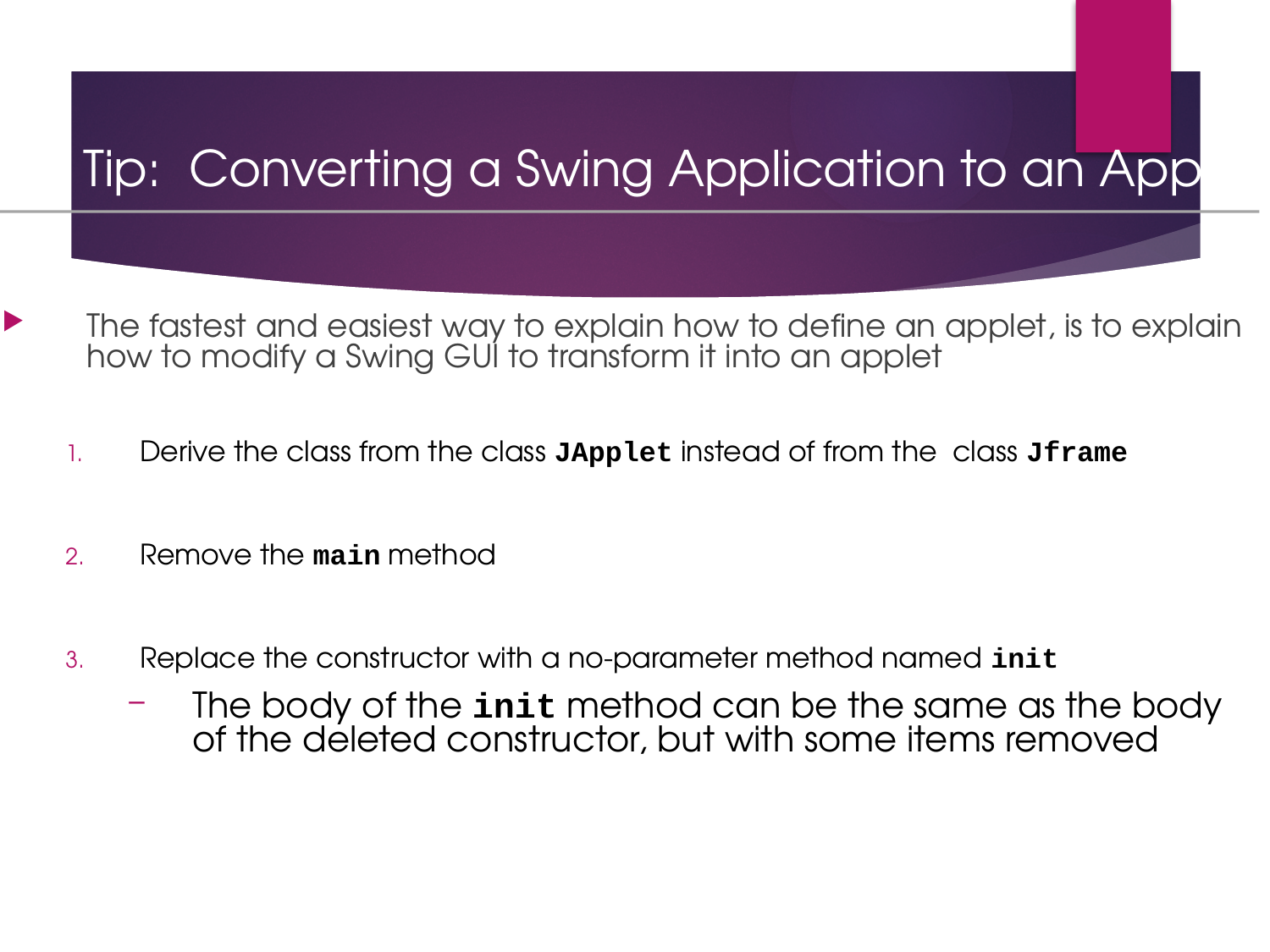

# Tip:  Converting a Swing Application to an Applet

The fastest and easiest way to explain how to define an applet, is to explain how to modify a Swing GUI to transform it into an applet

Derive the class from the class JApplet instead of from the  class Jframe

Remove the main method

Replace the constructor with a no-parameter method named init
The body of the init method can be the same as the body of the deleted constructor, but with some items removed